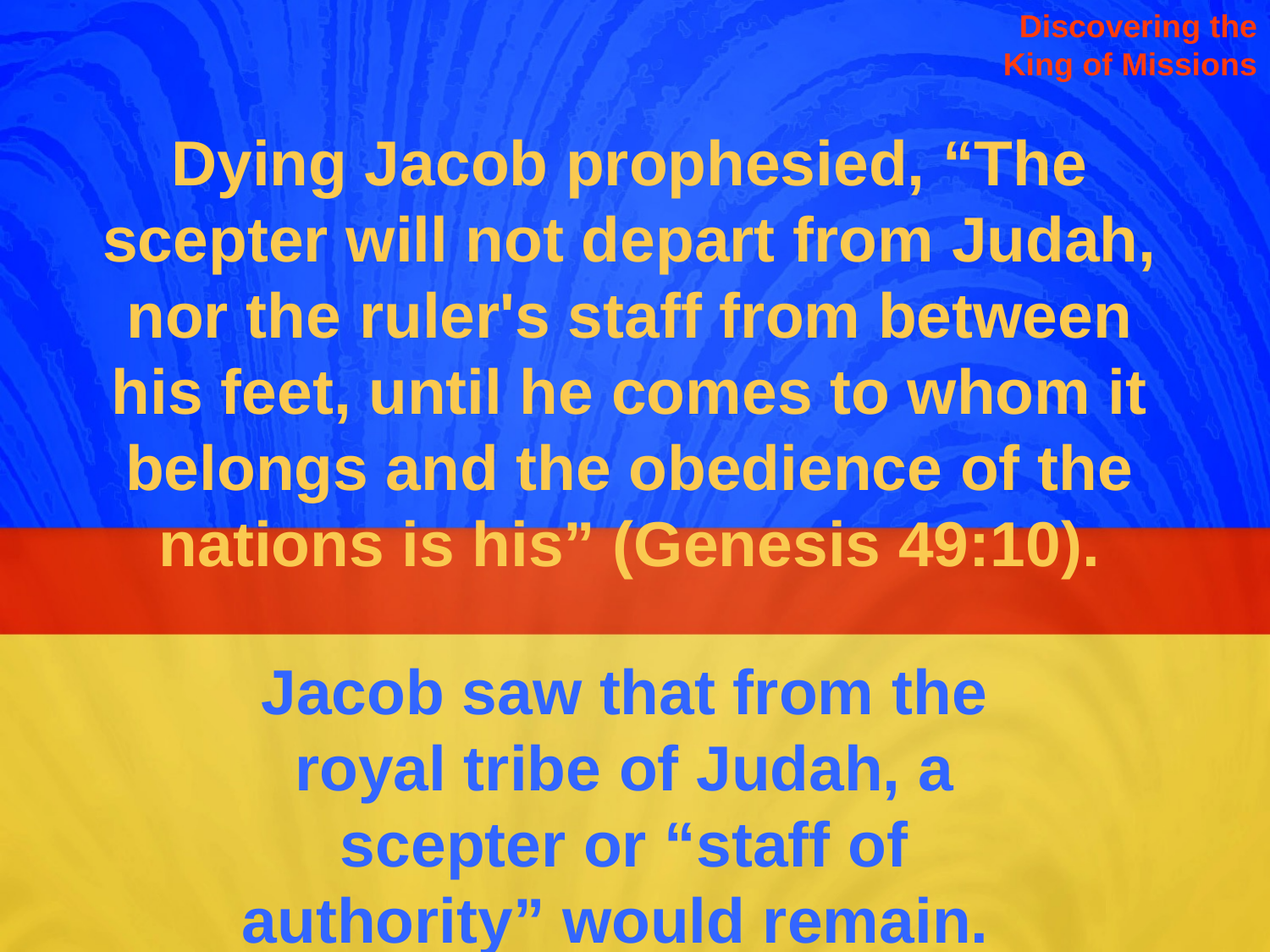

Discovering the King of Missions
Dying Jacob prophesied, “The scepter will not depart from Judah, nor the ruler's staff from between his feet, until he comes to whom it belongs and the obedience of the nations is his” (Genesis 49:10).
Jacob saw that from the royal tribe of Judah, a scepter or “staff of authority” would remain.